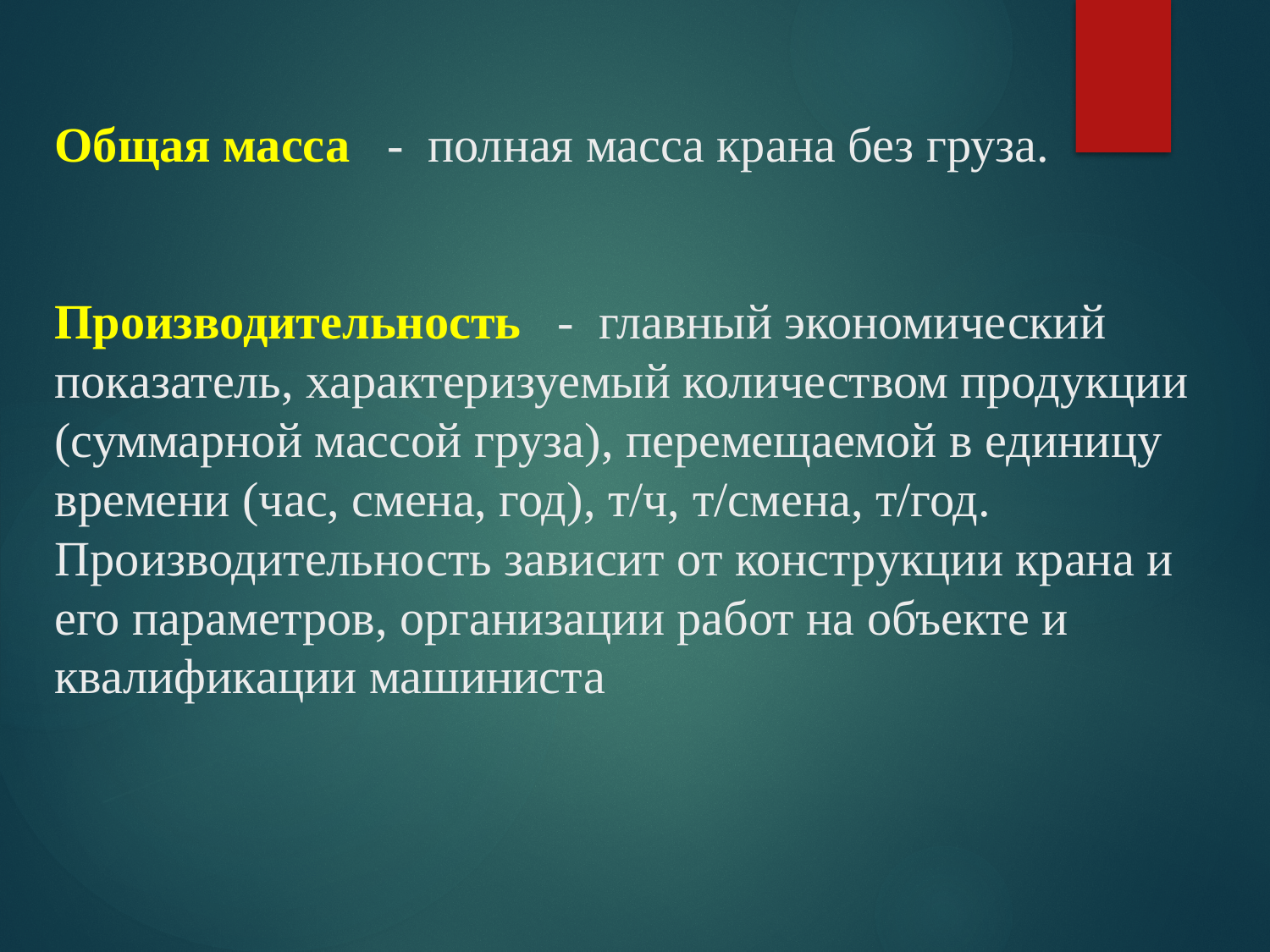

# Общая масса   -  полная масса крана без груза. Производительность   -  главный экономический показатель, характеризуемый количеством продукции (суммарной массой груза), перемещаемой в единицу времени (час, смена, год), т/ч, т/смена, т/год. Производительность зависит от конструкции крана и его параметров, организации работ на объекте и квалификации машиниста